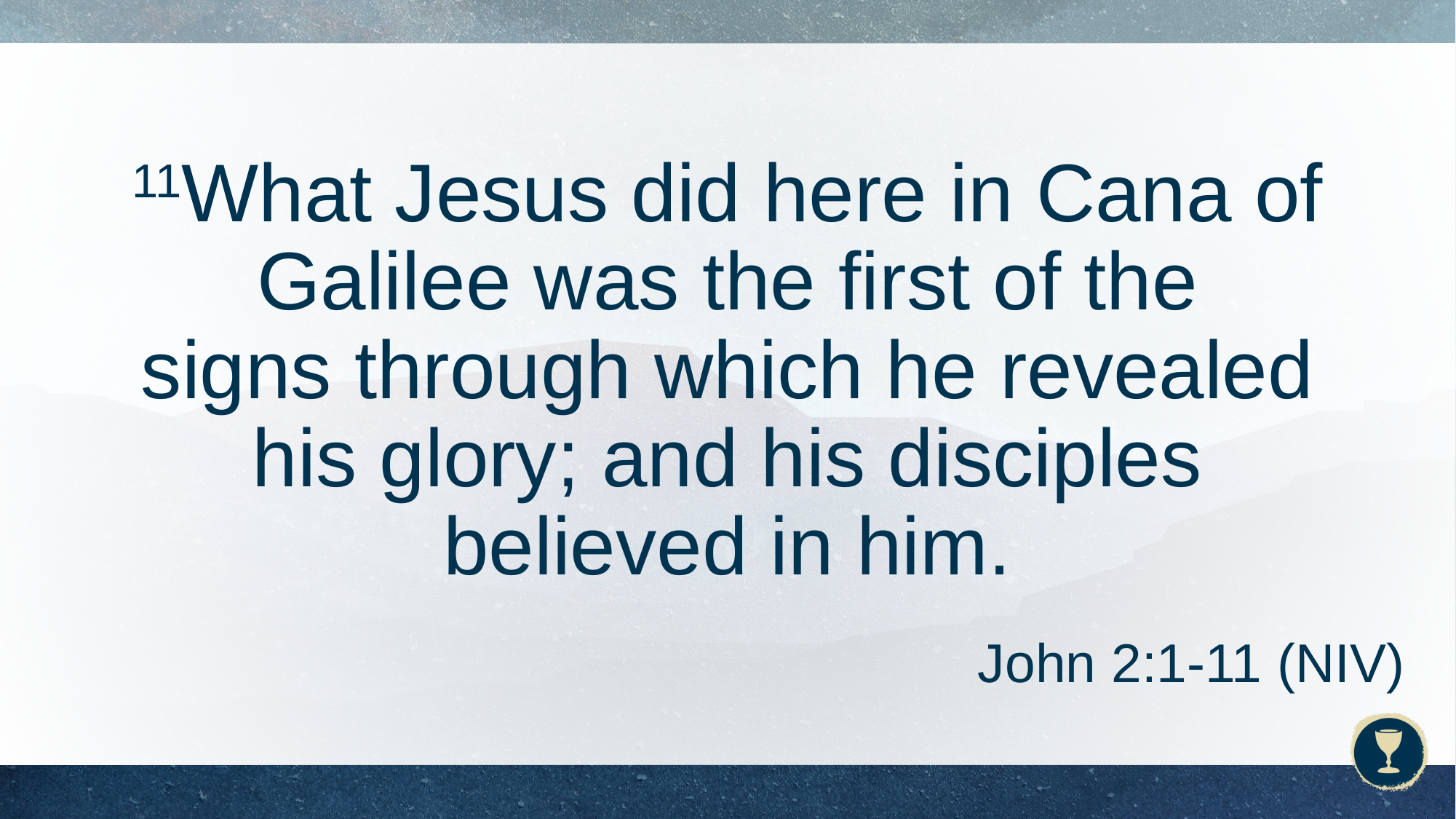

# 11What Jesus did here in Cana of Galilee was the first of the signs through which he revealed his glory; and his disciples believed in him.
John 2:1-11 (NIV)